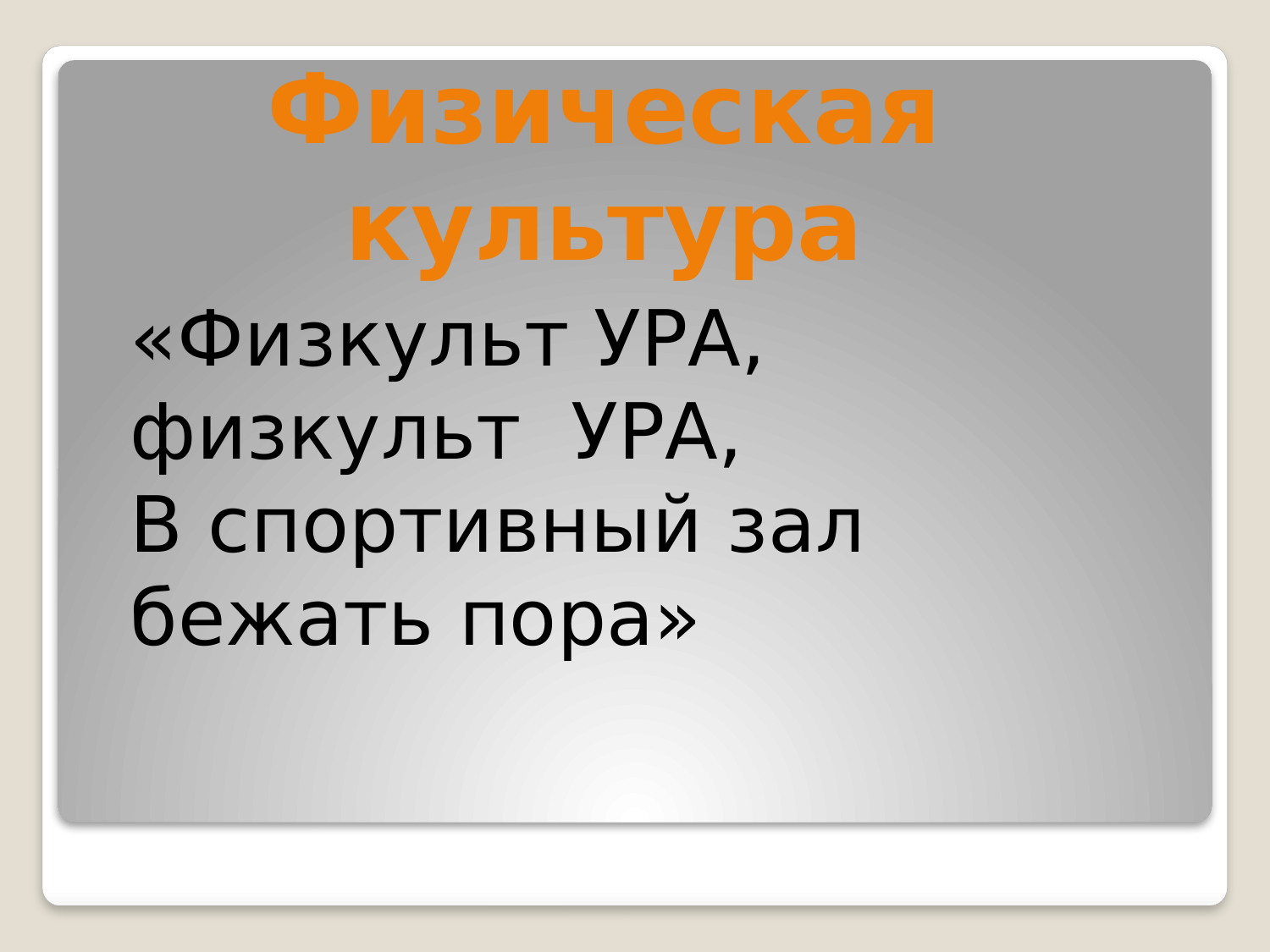

# Физическая культура
«Физкульт УРА, физкульт  УРА,
В спортивный зал бежать пора»